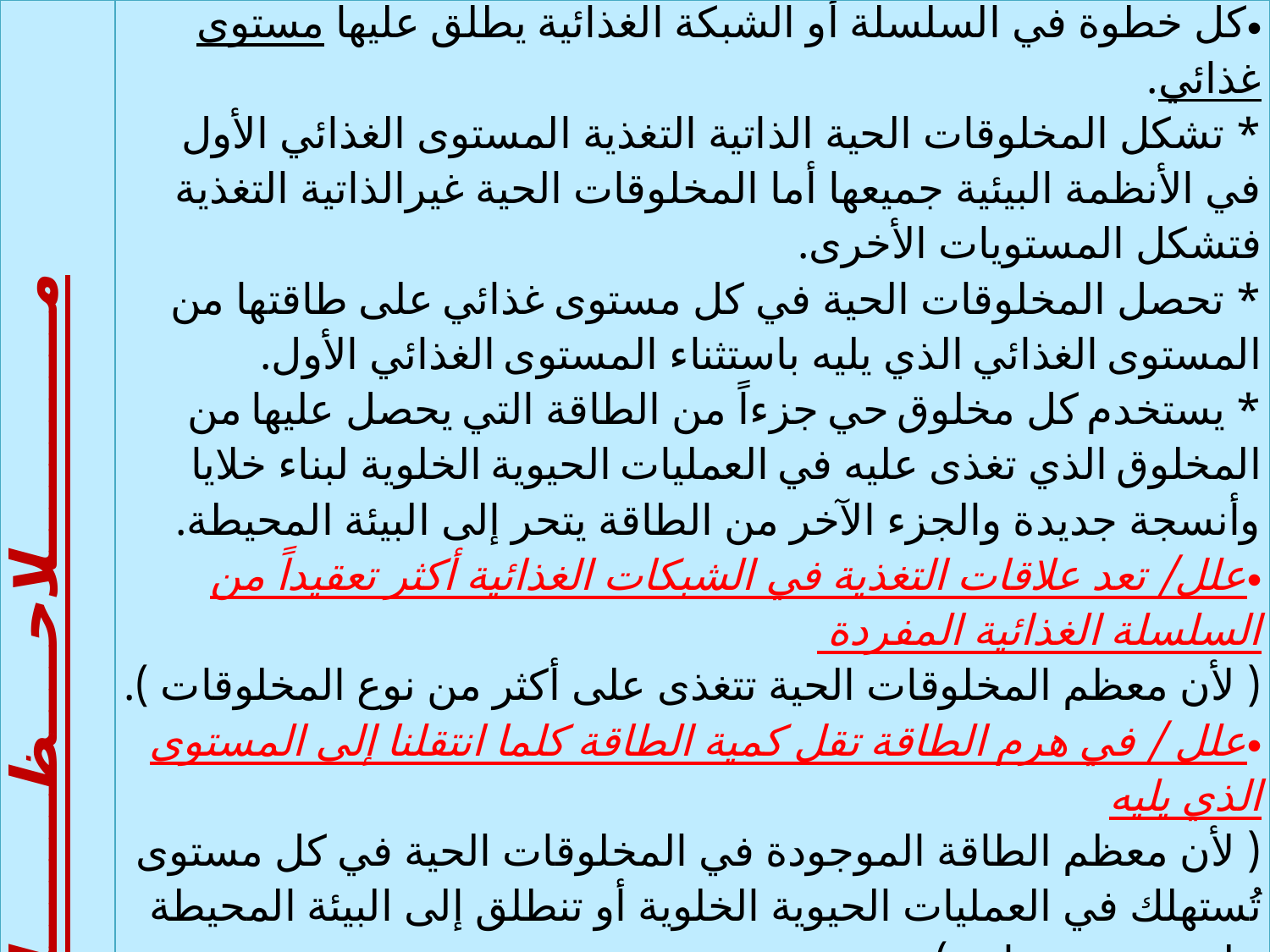

| مـــــــــــلاحــــظـــــــات | كل خطوة في السلسلة أو الشبكة الغذائية يطلق عليها مستوى غذائي. \* تشكل المخلوقات الحية الذاتية التغذية المستوى الغذائي الأول في الأنظمة البيئية جميعها أما المخلوقات الحية غيرالذاتية التغذية فتشكل المستويات الأخرى. \* تحصل المخلوقات الحية في كل مستوى غذائي على طاقتها من المستوى الغذائي الذي يليه باستثناء المستوى الغذائي الأول. \* يستخدم كل مخلوق حي جزءاً من الطاقة التي يحصل عليها من المخلوق الذي تغذى عليه في العمليات الحيوية الخلوية لبناء خلايا وأنسجة جديدة والجزء الآخر من الطاقة يتحر إلى البيئة المحيطة. علل/ تعد علاقات التغذية في الشبكات الغذائية أكثر تعقيداً من السلسلة الغذائية المفردة ( لأن معظم المخلوقات الحية تتغذى على أكثر من نوع المخلوقات ). علل / في هرم الطاقة تقل كمية الطاقة كلما انتقلنا إلى المستوى الذي يليه ( لأن معظم الطاقة الموجودة في المخلوقات الحية في كل مستوى تُستهلك في العمليات الحيوية الخلوية أو تنطلق إلى البيئة المحيطة على صورة حرارة ). علل / في هرم الأعداد يتناقص العدد النسبي للمخلوقات الحية عند كل مستوى غذائي ( لأن الطاقة المتوافرة لدعم نمو المخلوقات الحية تقلّ ). \* الكتلة الحيوية: هي الكتلة الإجمالية للمادة الحيوية عند كل مستوى غذائي. |
| --- | --- |